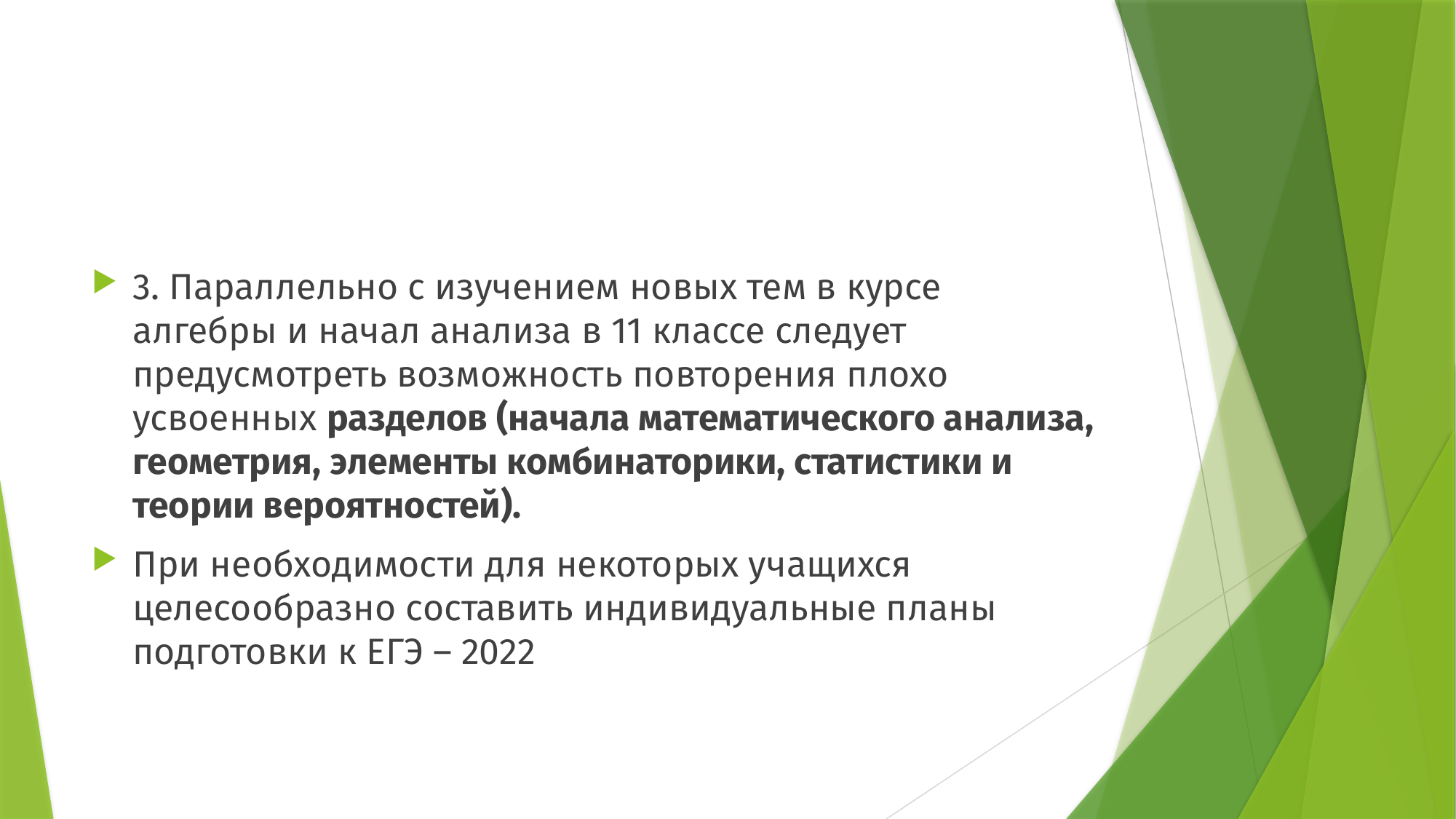

#
3. Параллельно с изучением новых тем в курсе алгебры и начал анализа в 11 классе следует предусмотреть возможность повторения плохо усвоенных разделов (начала математического анализа, геометрия, элементы комбинаторики, статистики и теории вероятностей).
При необходимости для некоторых учащихся целесообразно составить индивидуальные планы подготовки к ЕГЭ – 2022